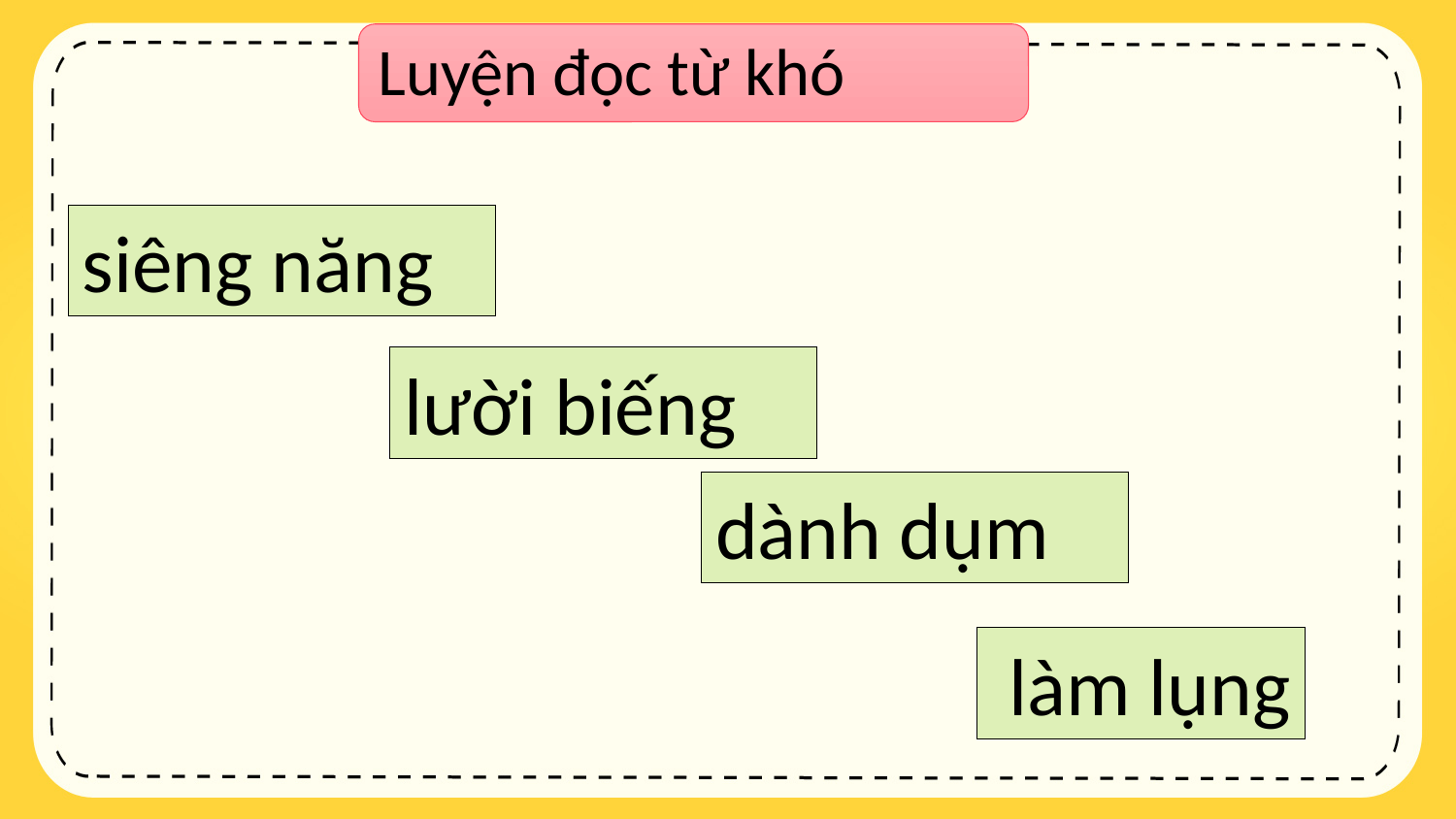

Luyện đọc từ khó
siêng năng
lười biếng
dành dụm
 làm lụng